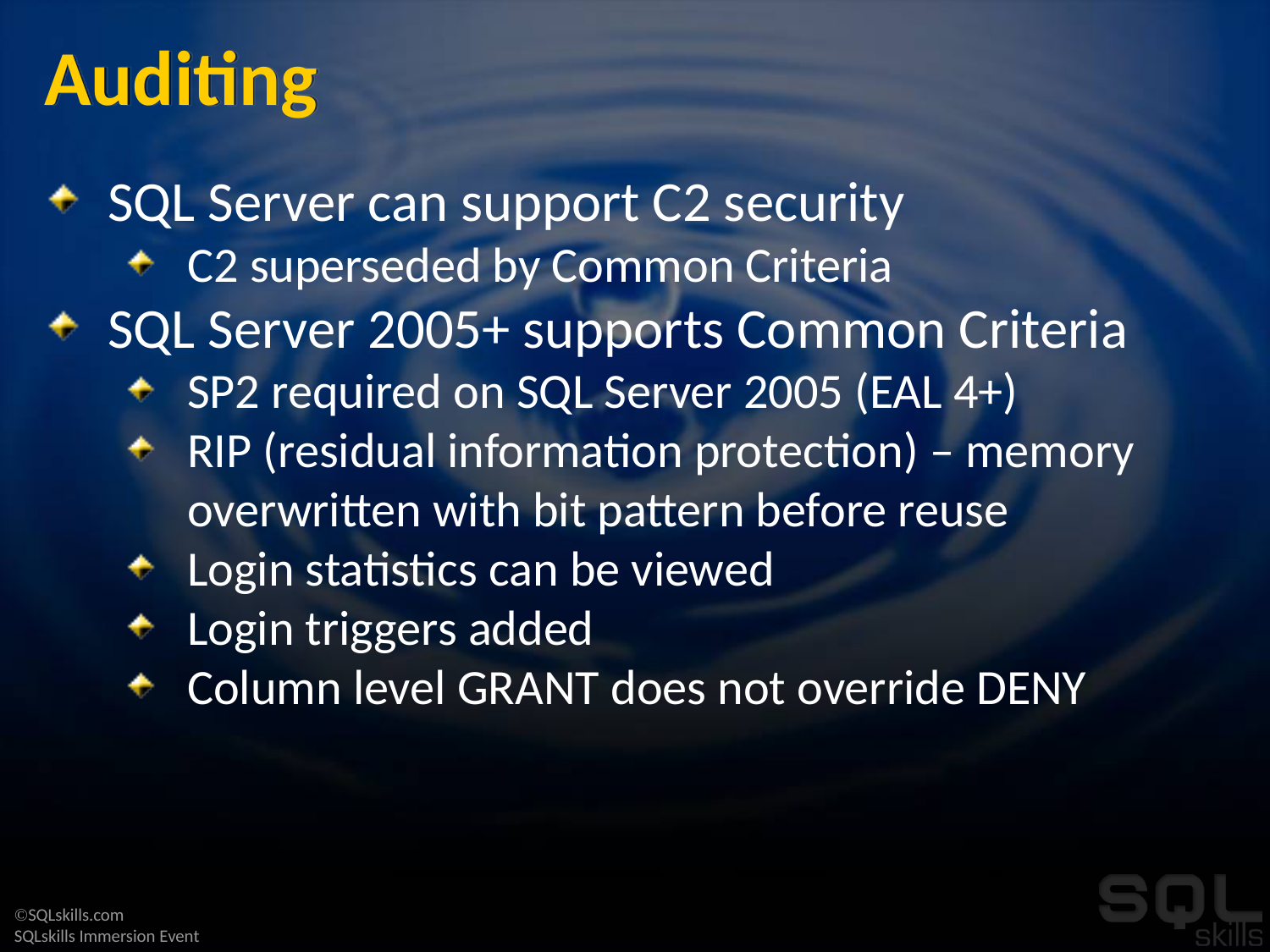

# Auditing
SQL Server can support C2 security
C2 superseded by Common Criteria
SQL Server 2005+ supports Common Criteria
SP2 required on SQL Server 2005 (EAL 4+)
RIP (residual information protection) – memory overwritten with bit pattern before reuse
Login statistics can be viewed
Login triggers added
Column level GRANT does not override DENY